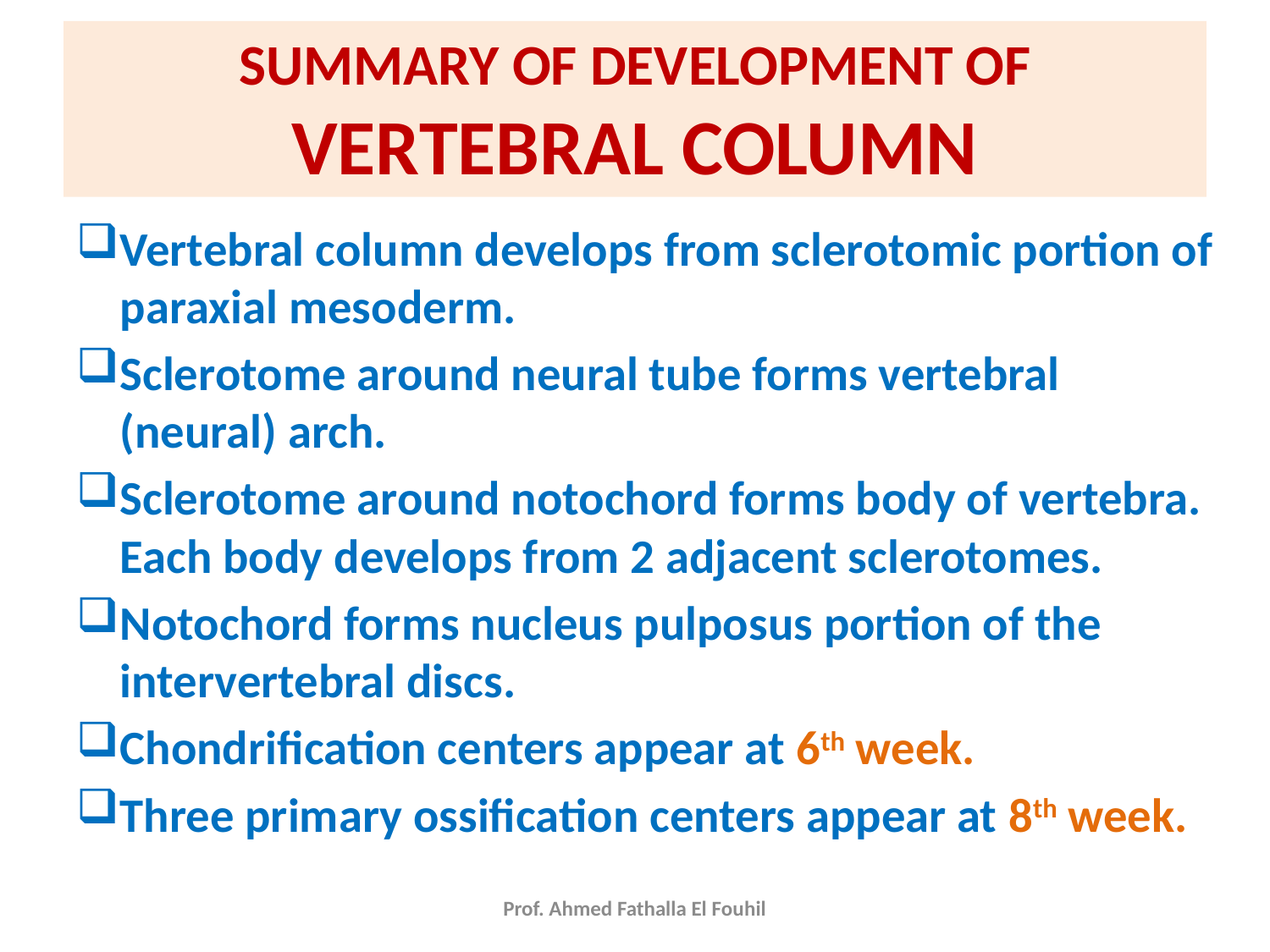

# SUMMARY OF DEVELOPMENT OF VERTEBRAL COLUMN
Vertebral column develops from sclerotomic portion of paraxial mesoderm.
Sclerotome around neural tube forms vertebral (neural) arch.
Sclerotome around notochord forms body of vertebra. Each body develops from 2 adjacent sclerotomes.
Notochord forms nucleus pulposus portion of the intervertebral discs.
Chondrification centers appear at 6th week.
Three primary ossification centers appear at 8th week.
Prof. Ahmed Fathalla El Fouhil